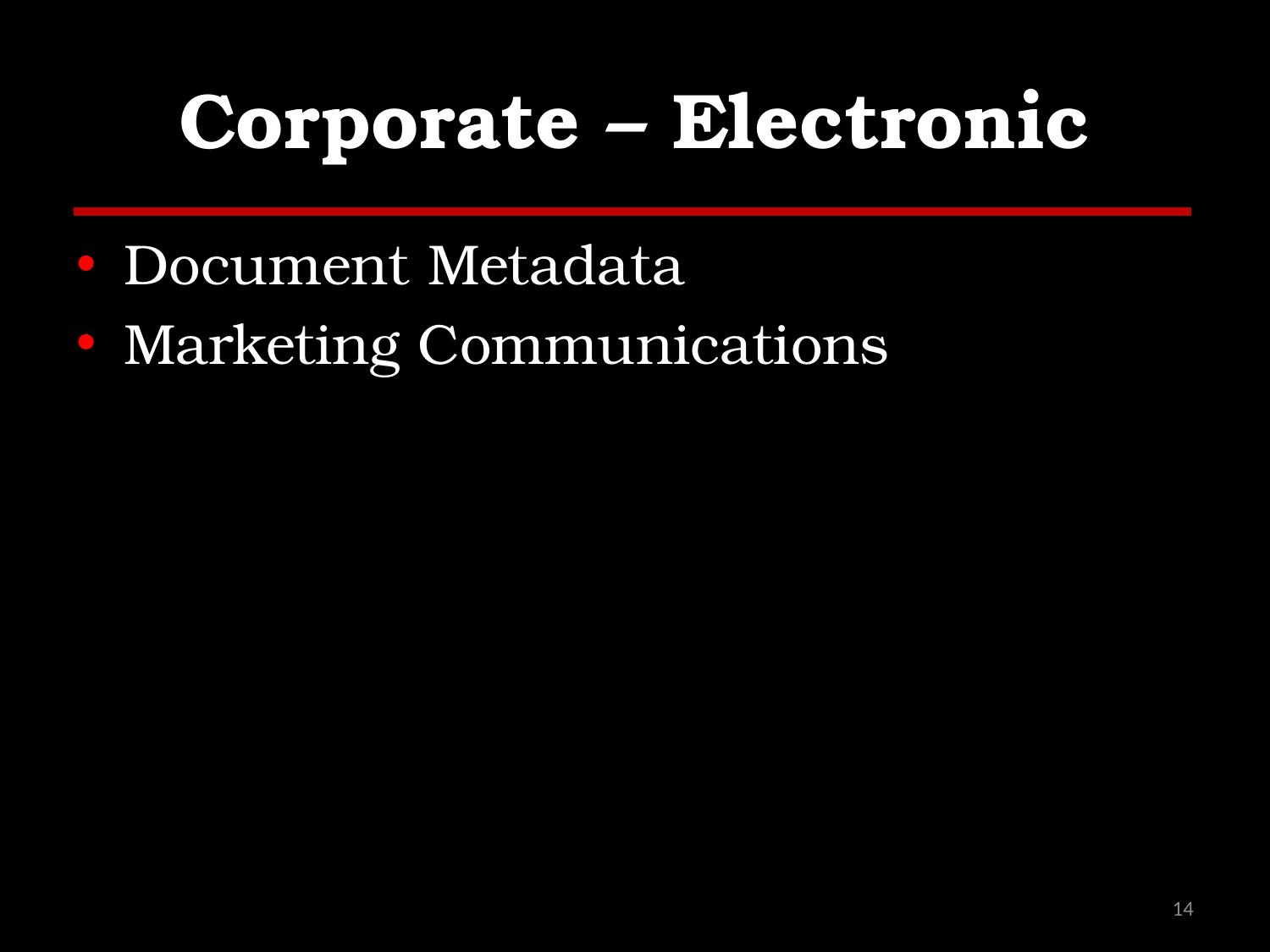

# Corporate – Electronic
Document Metadata
Marketing Communications
14